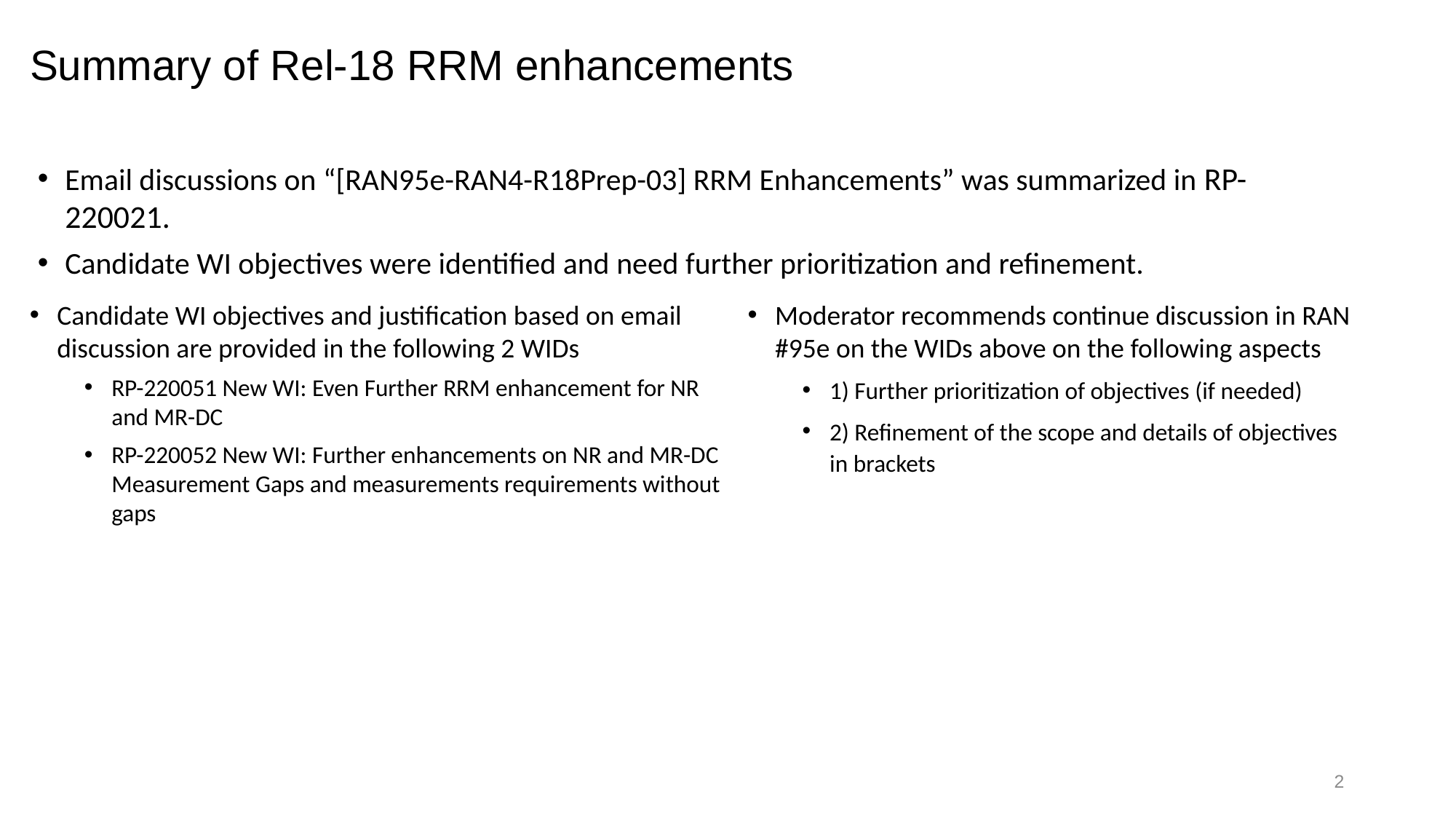

# Summary of Rel-18 RRM enhancements
Email discussions on “[RAN95e-RAN4-R18Prep-03] RRM Enhancements” was summarized in RP-220021.
Candidate WI objectives were identified and need further prioritization and refinement.

Candidate WI objectives and justification based on email discussion are provided in the following 2 WIDs
RP-220051 New WI: Even Further RRM enhancement for NR and MR-DC
RP-220052 New WI: Further enhancements on NR and MR-DC Measurement Gaps and measurements requirements without gaps

Moderator recommends continue discussion in RAN #95e on the WIDs above on the following aspects
1) Further prioritization of objectives (if needed)
2) Refinement of the scope and details of objectives in brackets

2